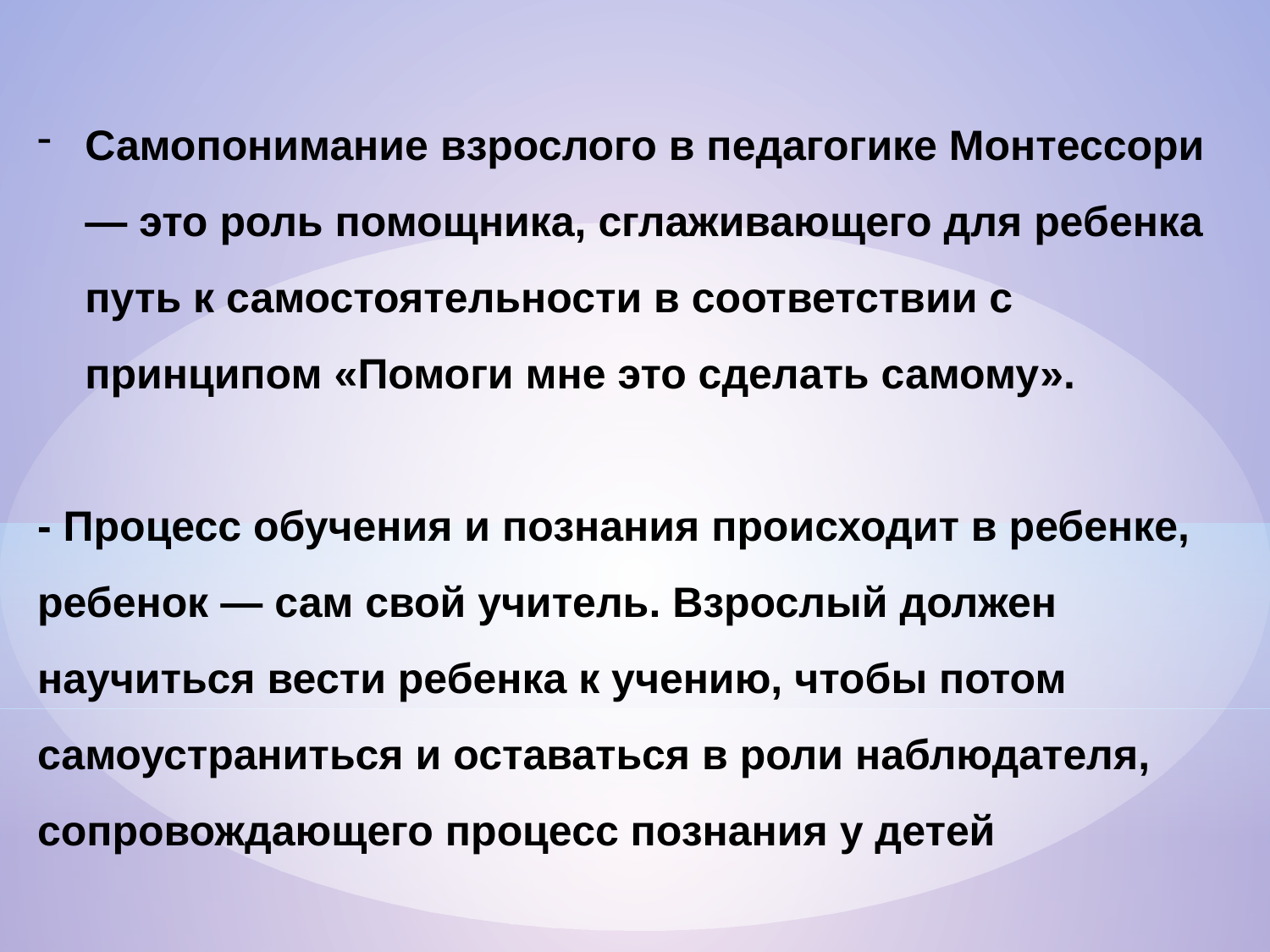

Самопонимание взрослого в педагогике Монтессори — это роль помощника, сглаживающего для ребенка путь к самостоятельности в соответствии с принципом «Помоги мне это сделать самому».
- Процесс обучения и познания происходит в ребенке, ребенок — сам свой учитель. Взрослый должен научиться вести ребенка к учению, чтобы потом самоустраниться и оставаться в роли наблюдателя, сопровождающего процесс познания у детей